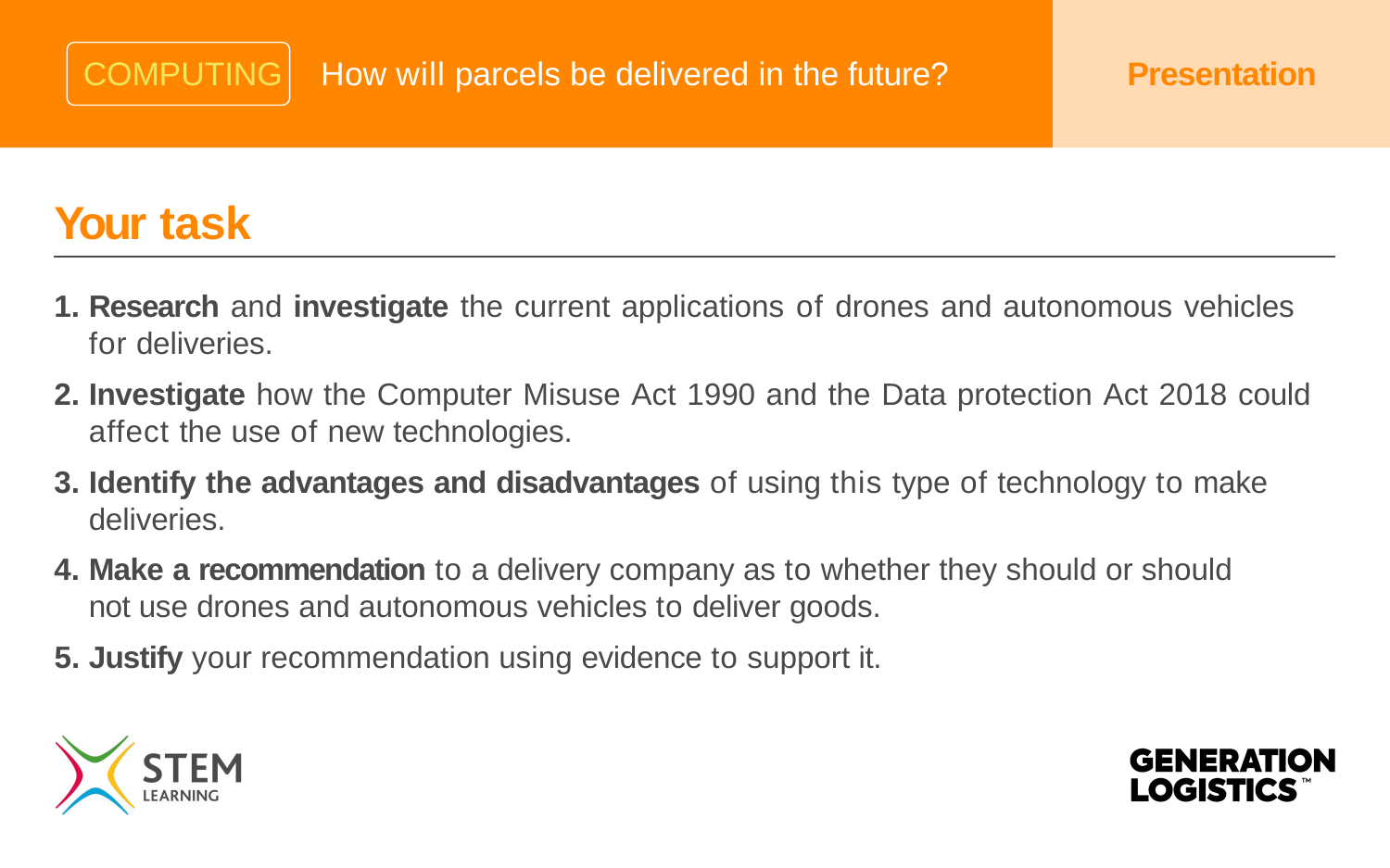

COMPUTING
# How will parcels be delivered in the future?
Presentation
Your task

Research and investigate the current applications of drones and autonomous vehicles for deliveries.
Investigate how the Computer Misuse Act 1990 and the Data protection Act 2018 could affect the use of new technologies.
Identify the advantages and disadvantages of using this type of technology to make deliveries.
Make a recommendation to a delivery company as to whether they should or should not use drones and autonomous vehicles to deliver goods.
Justify your recommendation using evidence to support it.